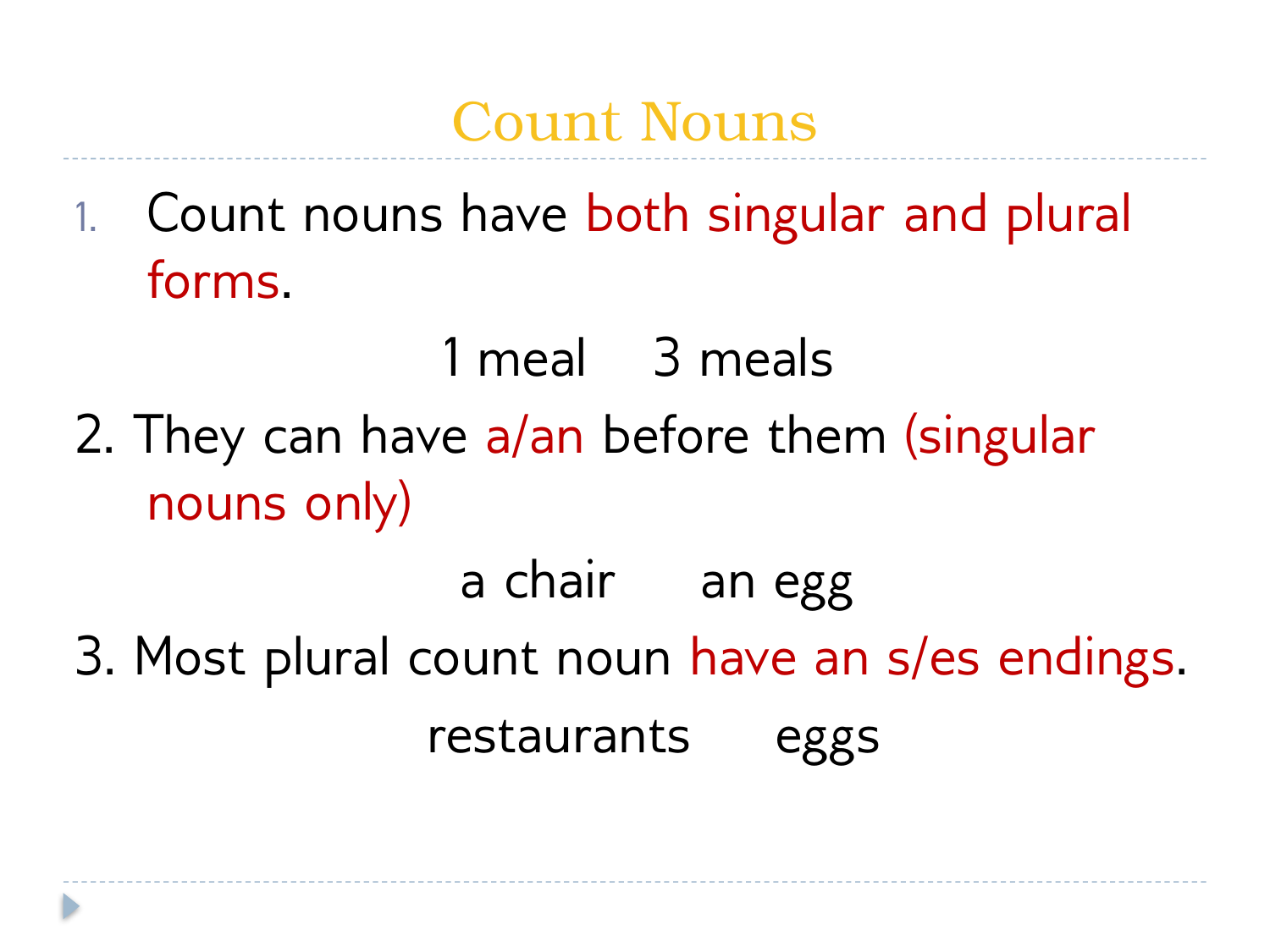

# Count Nouns
Count nouns have both singular and plural forms.
                      1 meal    3 meals
2. They can have a/an before them (singular nouns only)
                       a chair     an egg
3. Most plural count noun have an s/es endings.
                     restaurants     eggs